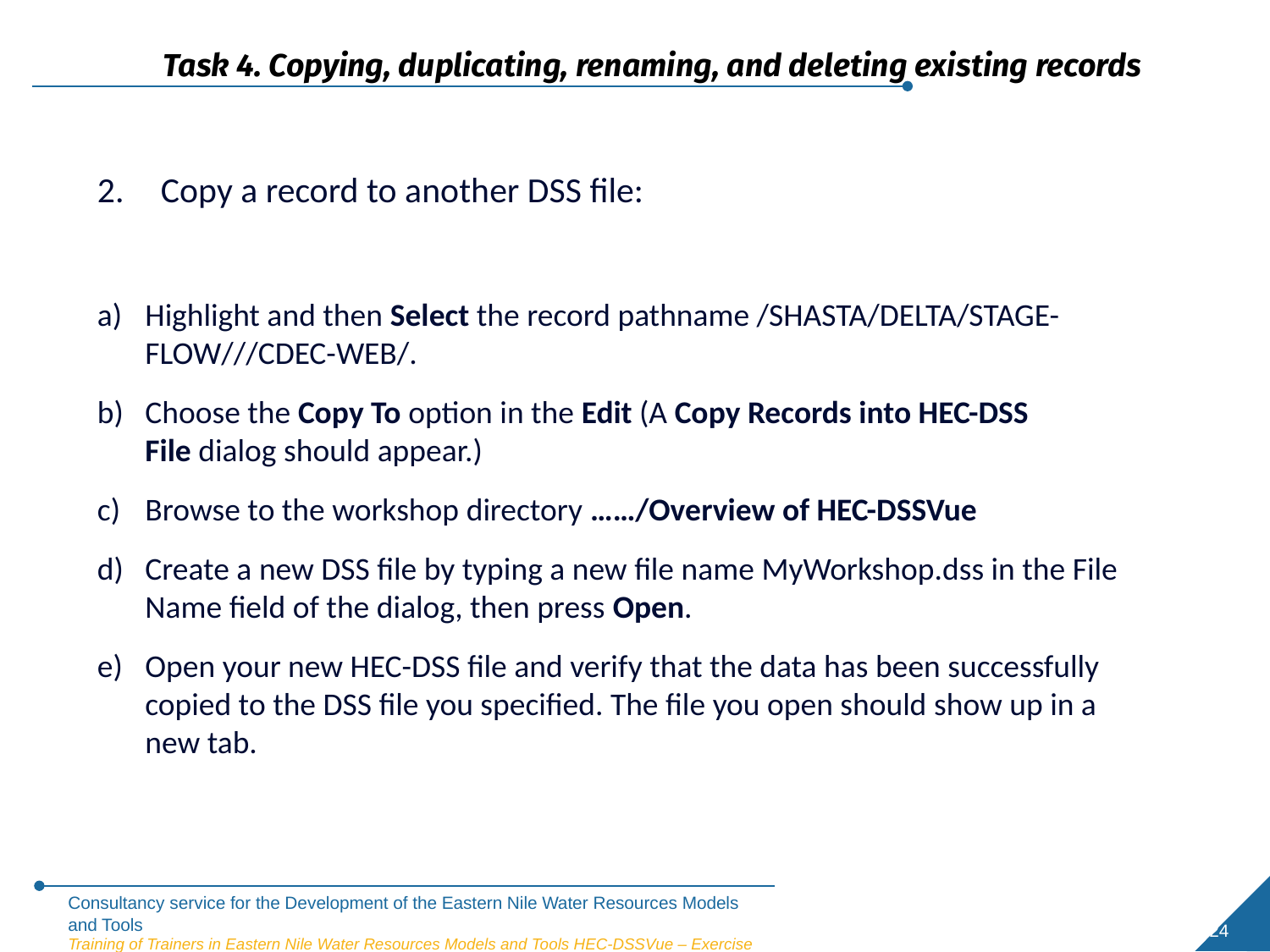

Task 4. Copying, duplicating, renaming, and deleting existing records
Copy a record to another DSS file:

Highlight and then Select the record pathname /SHASTA/DELTA/STAGE-FLOW///CDEC-WEB/.
Choose the Copy To option in the Edit (A Copy Records into HEC-DSS File dialog should appear.)
Browse to the workshop directory ……/Overview of HEC-DSSVue
Create a new DSS file by typing a new file name MyWorkshop.dss in the File Name field of the dialog, then press Open.
Open your new HEC-DSS file and verify that the data has been successfully copied to the DSS file you specified. The file you open should show up in a new tab.